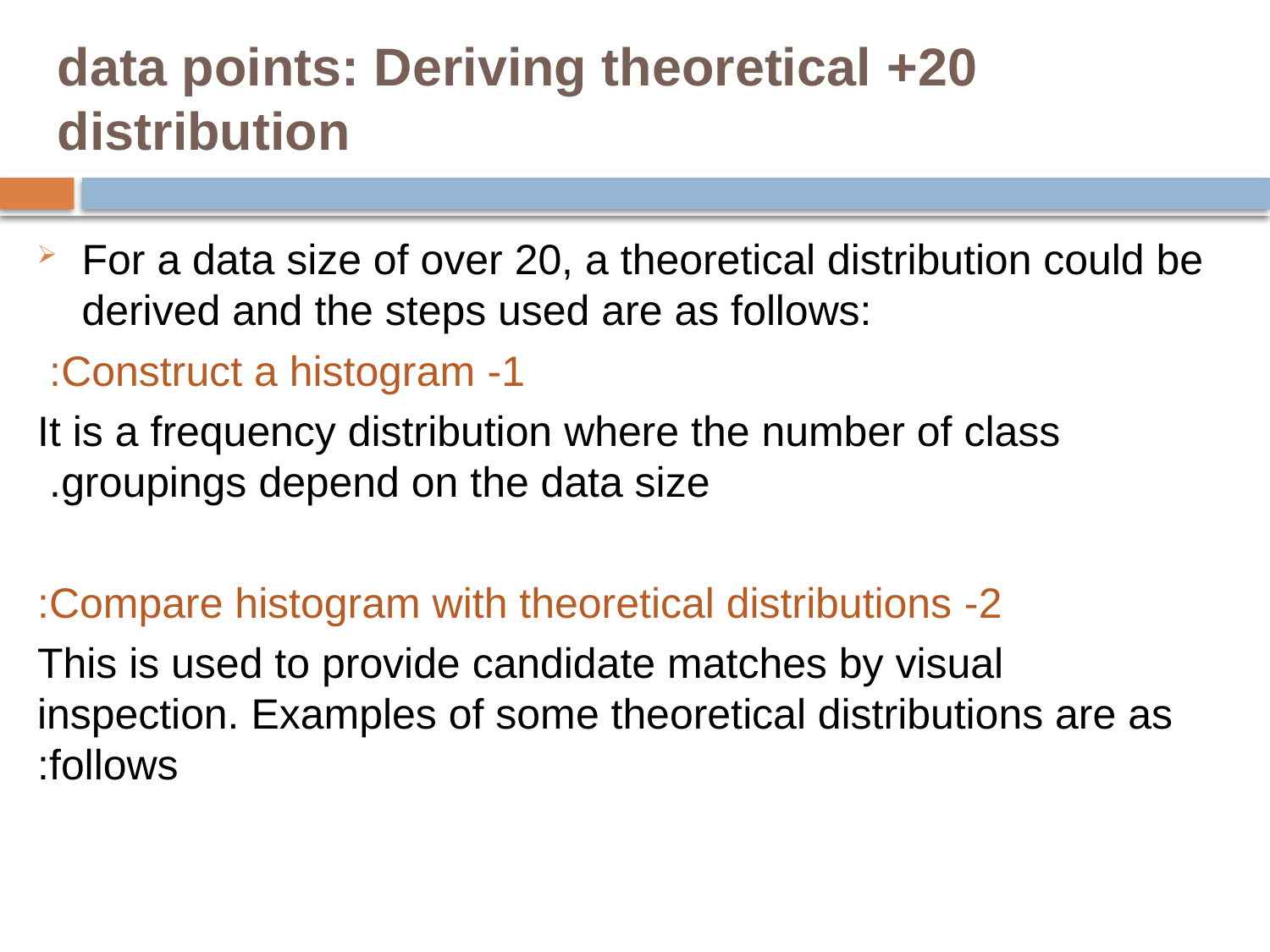

# 20+ data points: Deriving theoretical distribution
For a data size of over 20, a theoretical distribution could be derived and the steps used are as follows:
1- Construct a histogram:
It is a frequency distribution where the number of class groupings depend on the data size.

2- Compare histogram with theoretical distributions:
This is used to provide candidate matches by visual inspection. Examples of some theoretical distributions are as follows: